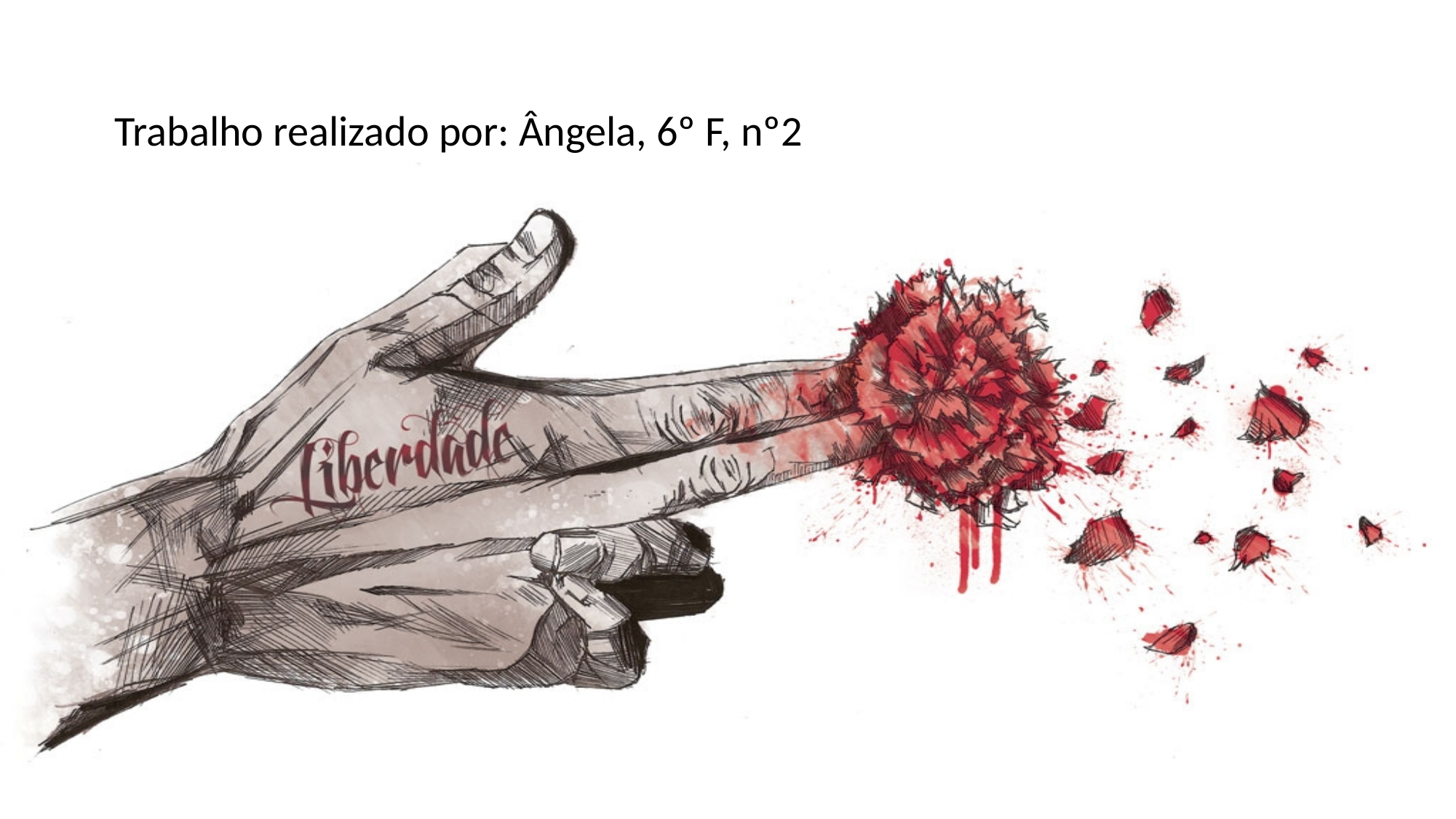

Trabalho realizado por: Ângela, 6º F, nº2